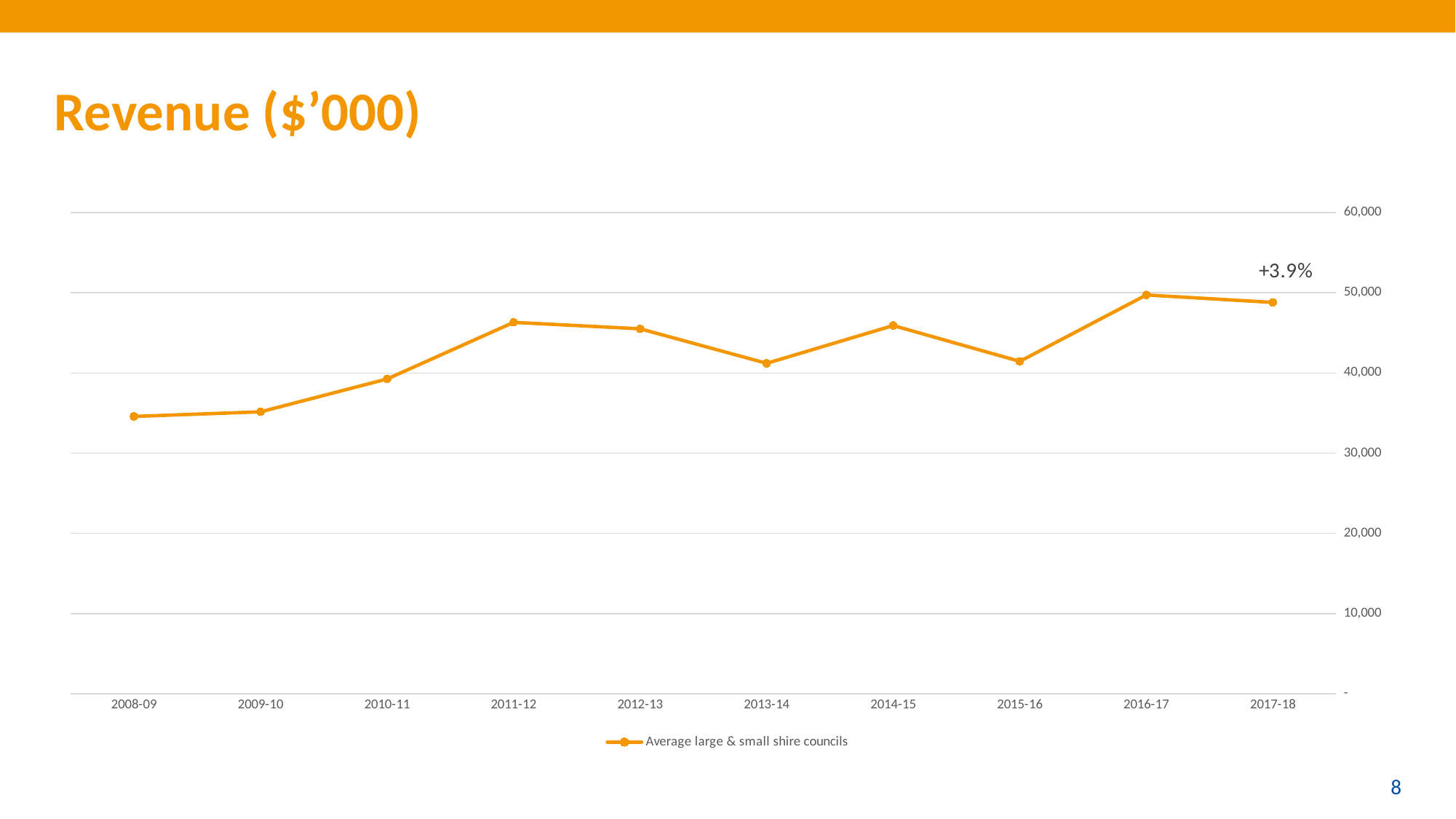

# Revenue ($’000)

### Chart

| Category | Average large & small shire councils |
|---|---|
| 2017-18 | 48793.8442368421 |
| 2016-17 | 49719.76315789474 |
| 2015-16 | 41446.3582631579 |
| 2014-15 | 45913.49889473684 |
| 2013-14 | 41200.26315789474 |
| 2012-13 | 45502.81578947369 |
| 2011-12 | 46309.21052631579 |
| 2010-11 | 39248.39473684211 |
| 2009-10 | 35158.63157894737 |
| 2008-09 | 34585.34210526316 |
8